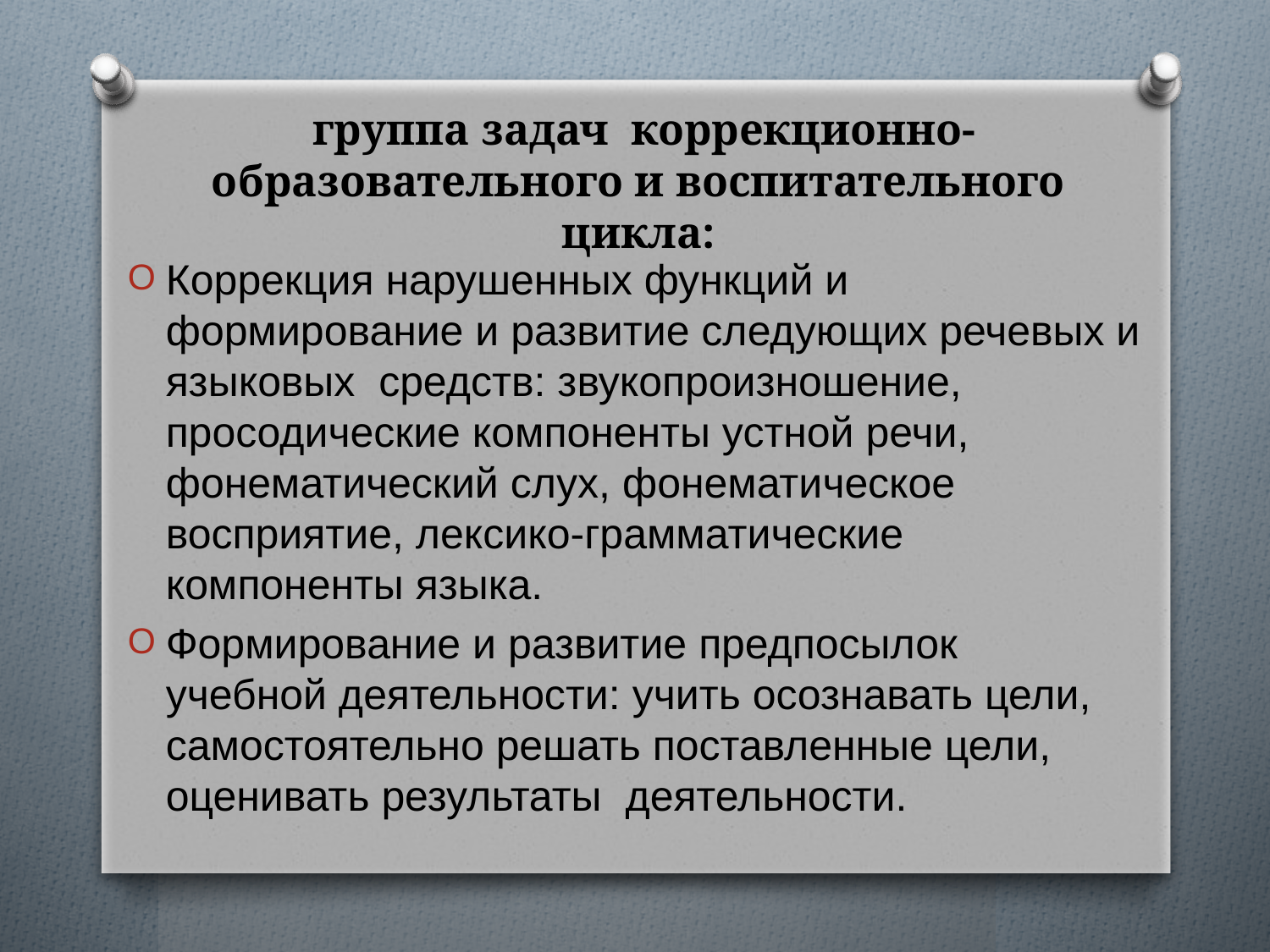

# группа задач  коррекционно-образовательного и воспитательного цикла:
Коррекция нарушенных функций и формирование и развитие следующих речевых и языковых  средств: звукопроизношение, просодические компоненты устной речи, фонематический слух, фонематическое восприятие, лексико-грамматические компоненты языка.
Формирование и развитие предпосылок  учебной деятельности: учить осознавать цели, самостоятельно решать поставленные цели, оценивать результаты  деятельности.